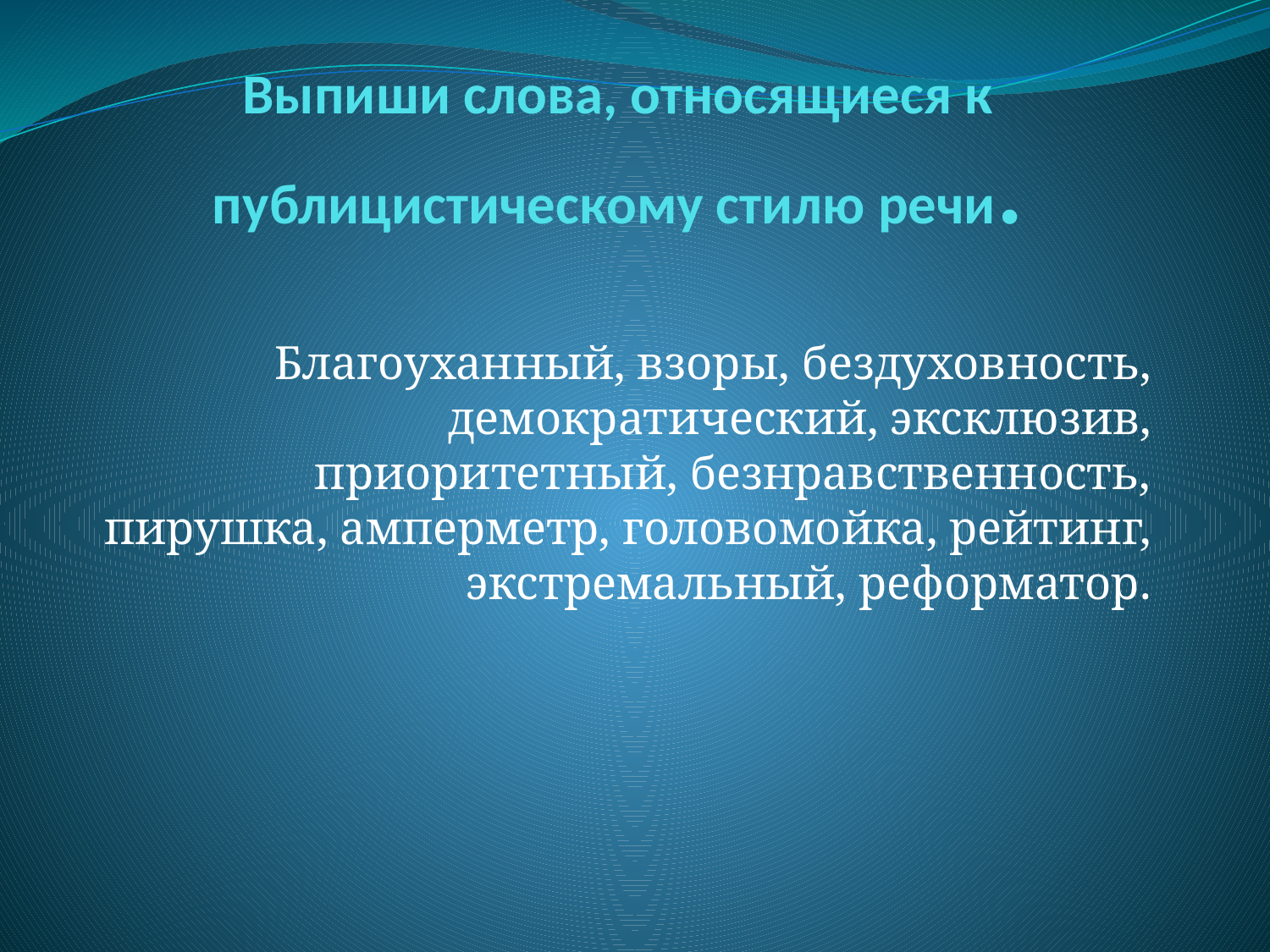

# Выпиши слова, относящиеся к публицистическому стилю речи.
Благоуханный, взоры, бездуховность, демократический, эксклюзив, приоритетный, безнравственность, пирушка, амперметр, головомойка, рейтинг, экстремальный, реформатор.